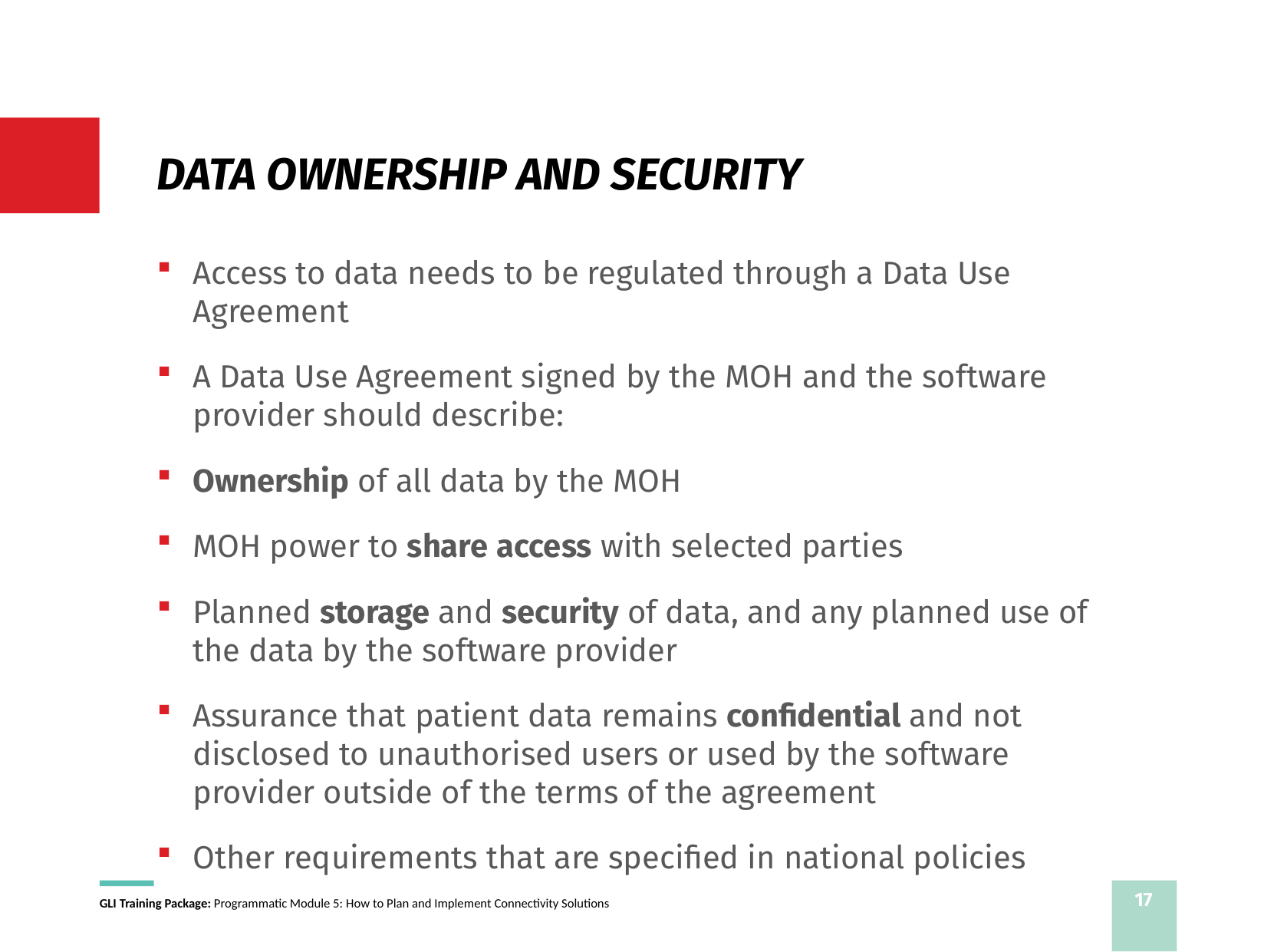

# DATA OWNERSHIP AND SECURITY
Access to data needs to be regulated through a Data Use Agreement
A Data Use Agreement signed by the MOH and the software provider should describe:
Ownership of all data by the MOH
MOH power to share access with selected parties
Planned storage and security of data, and any planned use of the data by the software provider
Assurance that patient data remains confidential and not disclosed to unauthorised users or used by the software provider outside of the terms of the agreement
Other requirements that are specified in national policies